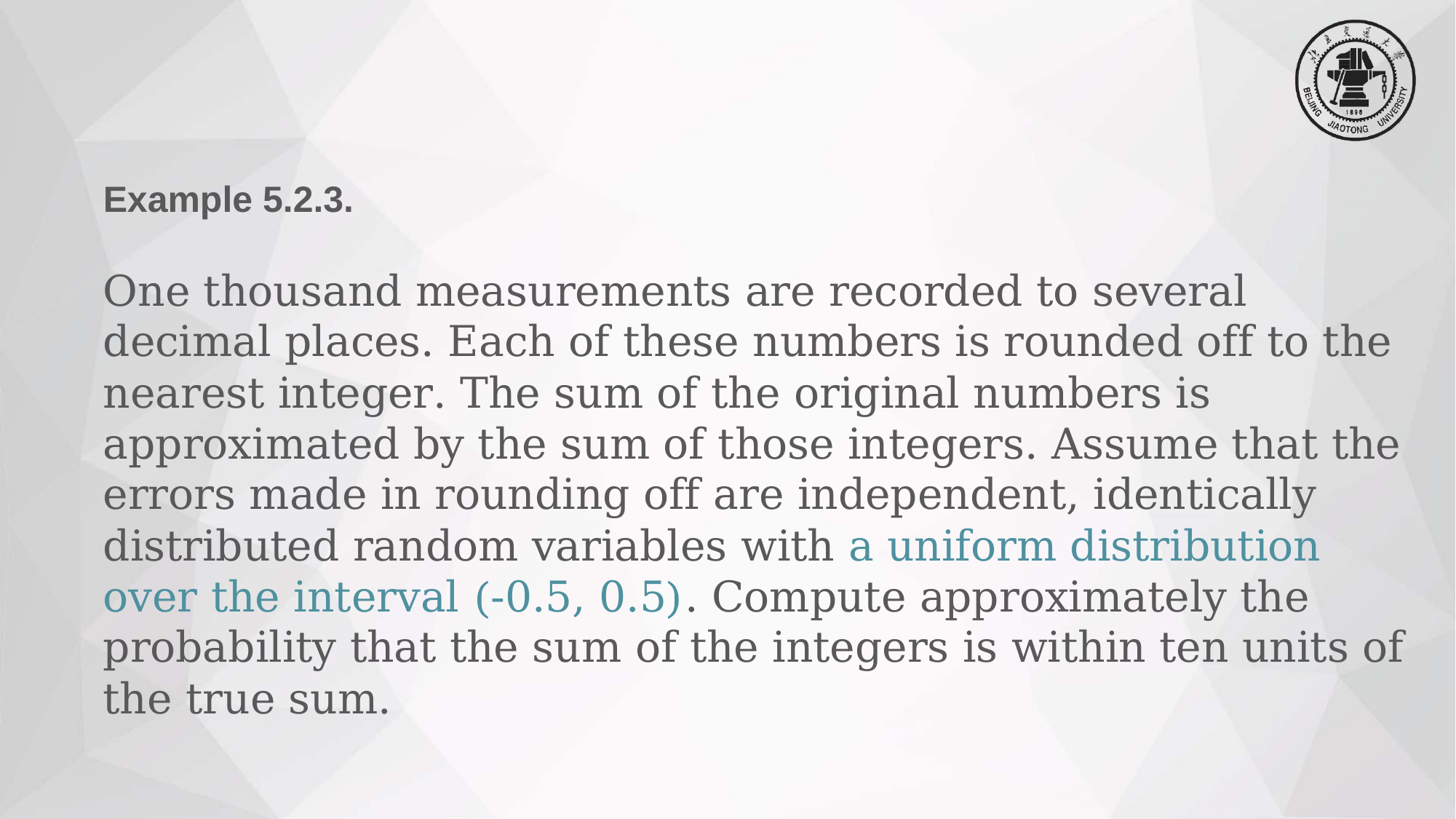

Example 5.2.3.

One thousand measurements are recorded to several decimal places. Each of these numbers is rounded off to the nearest integer. The sum of the original numbers is approximated by the sum of those integers. Assume that the errors made in rounding off are independent, identically distributed random variables with a uniform distribution over the interval (-0.5, 0.5). Compute approximately the probability that the sum of the integers is within ten units of the true sum.